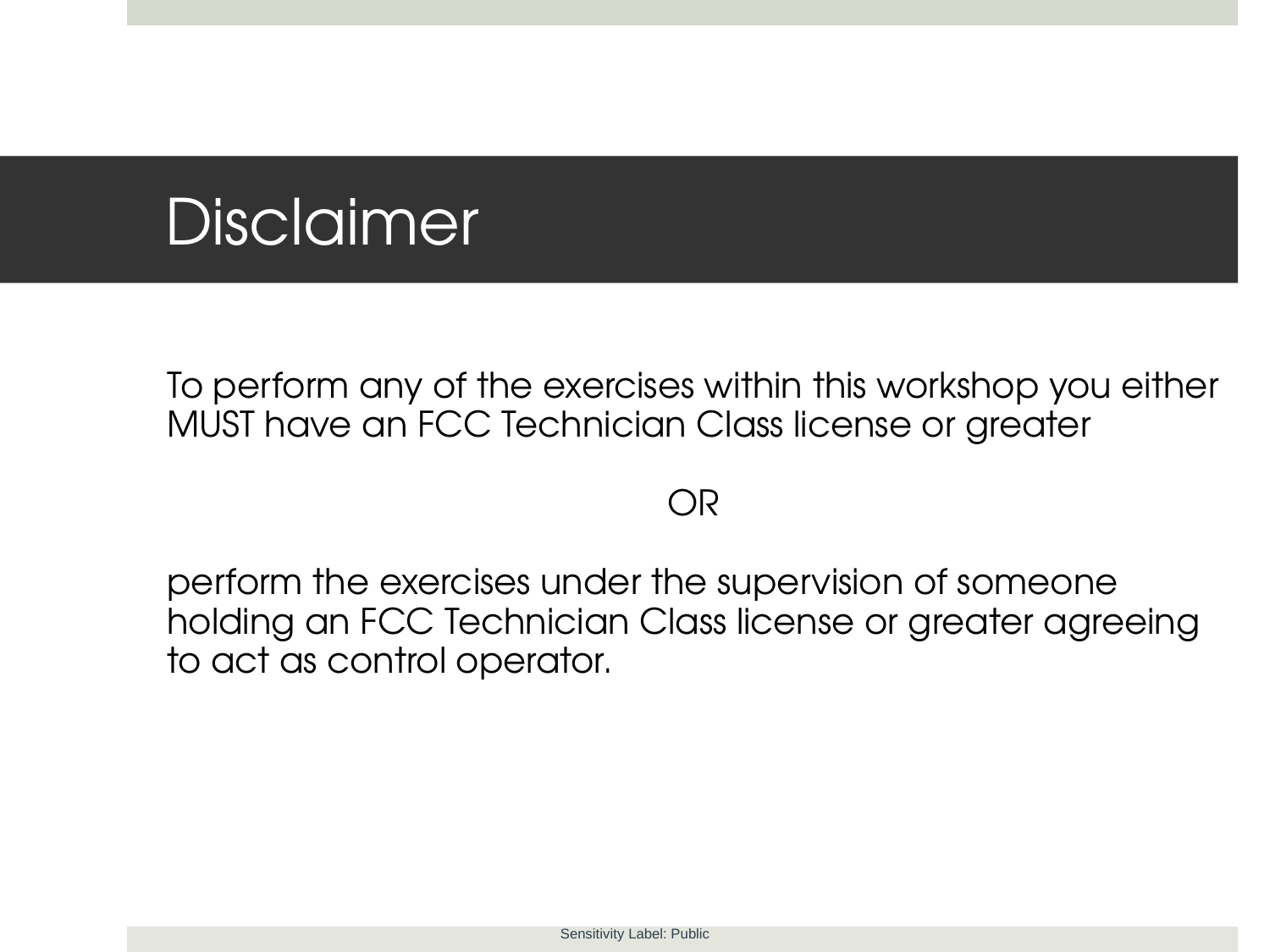

Disclaimer
To perform any of the exercises within this workshop you either MUST have an FCC Technician Class license or greater

OR

perform the exercises under the supervision of someone holding an FCC Technician Class license or greater agreeing to act as control operator.